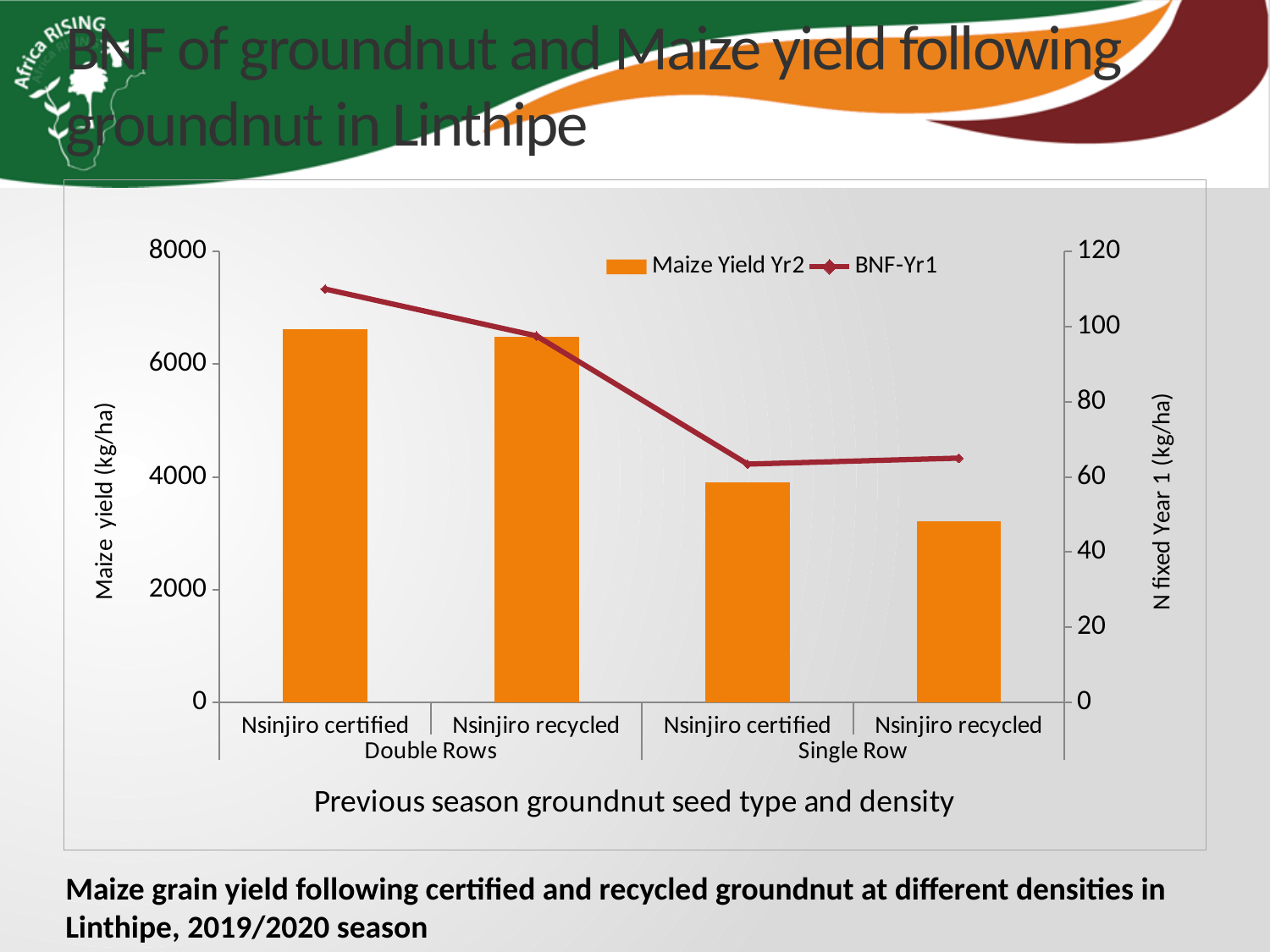

# BNF of groundnut and Maize yield following groundnut in Linthipe

### Chart

| Category | Maize Yield Yr2 | BNF-Yr1 |
|---|---|---|
| Nsinjiro certified | 6628.32 | 110.0 |
| Nsinjiro recycled | 6493.0 | 97.53 |
| Nsinjiro certified | 3905.05 | 63.4 |
| Nsinjiro recycled | 3207.33 | 65.0 |
Maize grain yield following certified and recycled groundnut at different densities in Linthipe, 2019/2020 season